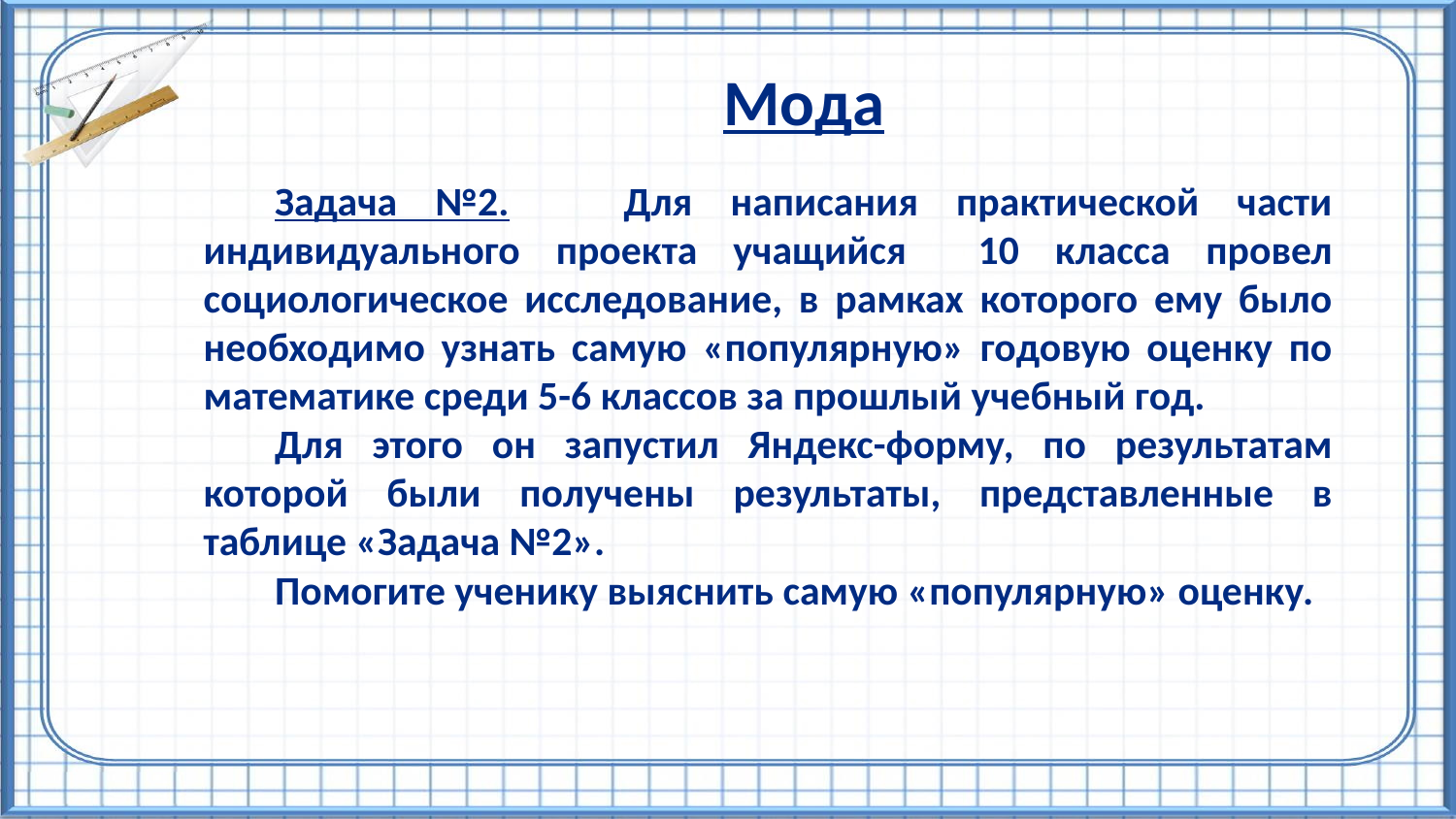

Мода
Задача №2.   Для написания практической части индивидуального проекта учащийся  10 класса провел социологическое исследование, в рамках которого ему было необходимо узнать самую «популярную» годовую оценку по математике среди 5-6 классов за прошлый учебный год.
Для этого он запустил Яндекс-форму, по результатам которой были получены результаты, представленные в таблице «Задача №2».
Помогите ученику выяснить самую «популярную» оценку.